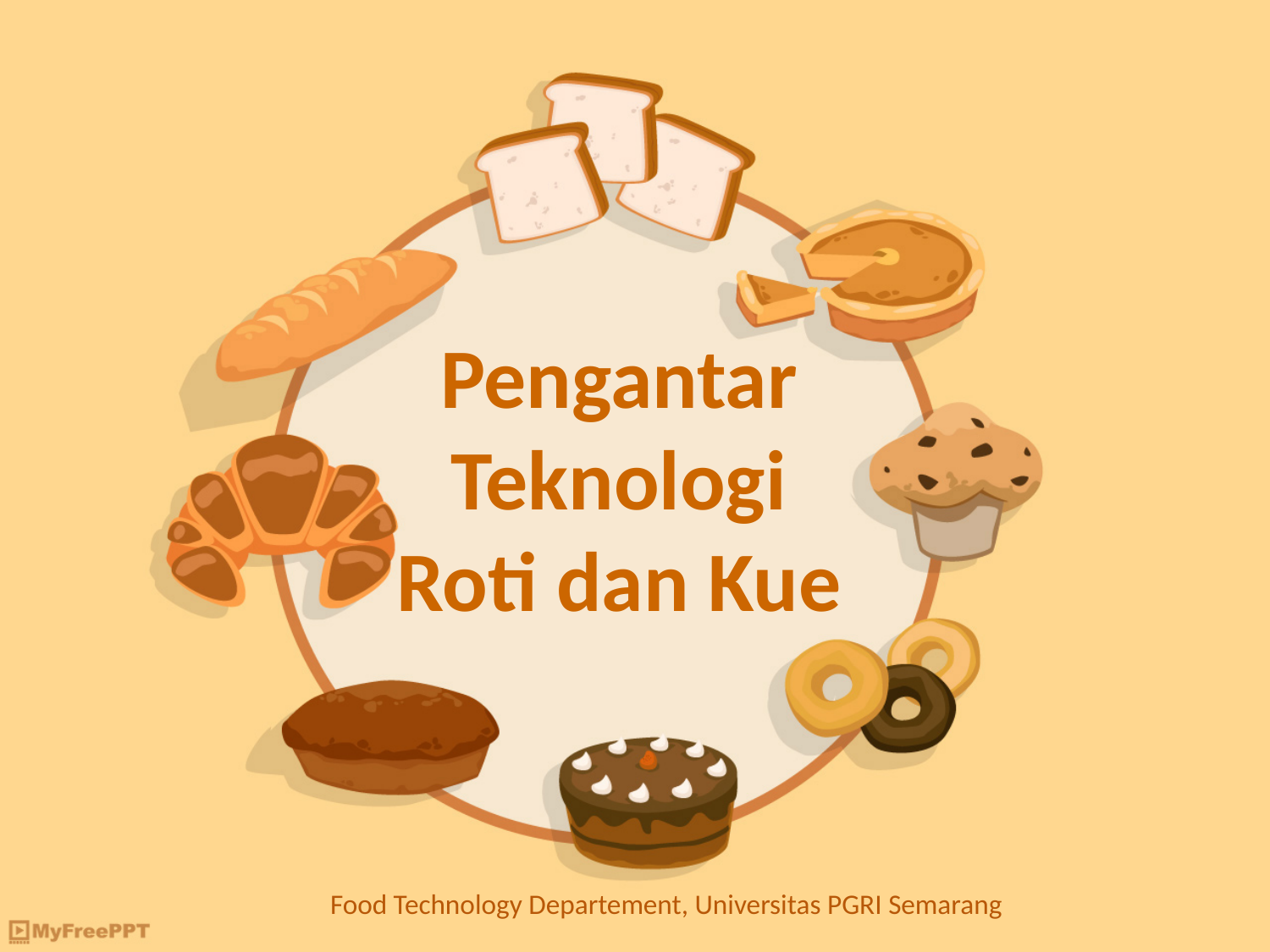

Pengantar Teknologi Roti dan Kue
Food Technology Departement, Universitas PGRI Semarang